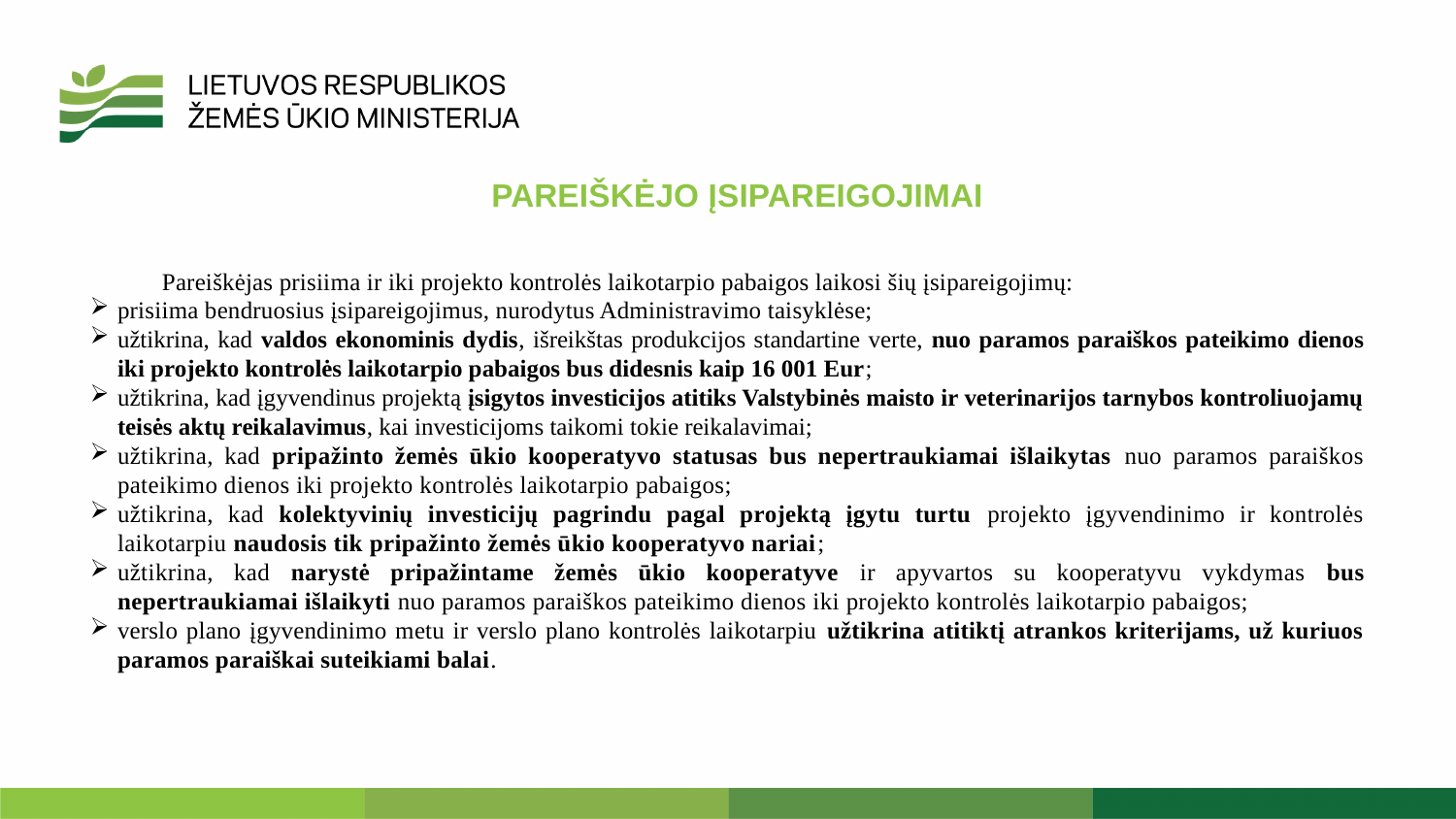

PAREIŠKĖJO ĮSIPAREIGOJIMAI
Pareiškėjas prisiima ir iki projekto kontrolės laikotarpio pabaigos laikosi šių įsipareigojimų:
prisiima bendruosius įsipareigojimus, nurodytus Administravimo taisyklėse;
užtikrina, kad valdos ekonominis dydis, išreikštas produkcijos standartine verte, nuo paramos paraiškos pateikimo dienos iki projekto kontrolės laikotarpio pabaigos bus didesnis kaip 16 001 Eur;
užtikrina, kad įgyvendinus projektą įsigytos investicijos atitiks Valstybinės maisto ir veterinarijos tarnybos kontroliuojamų teisės aktų reikalavimus, kai investicijoms taikomi tokie reikalavimai;
užtikrina, kad pripažinto žemės ūkio kooperatyvo statusas bus nepertraukiamai išlaikytas nuo paramos paraiškos pateikimo dienos iki projekto kontrolės laikotarpio pabaigos;
užtikrina, kad kolektyvinių investicijų pagrindu pagal projektą įgytu turtu projekto įgyvendinimo ir kontrolės laikotarpiu naudosis tik pripažinto žemės ūkio kooperatyvo nariai;
užtikrina, kad narystė pripažintame žemės ūkio kooperatyve ir apyvartos su kooperatyvu vykdymas bus nepertraukiamai išlaikyti nuo paramos paraiškos pateikimo dienos iki projekto kontrolės laikotarpio pabaigos;
verslo plano įgyvendinimo metu ir verslo plano kontrolės laikotarpiu užtikrina atitiktį atrankos kriterijams, už kuriuos paramos paraiškai suteikiami balai.